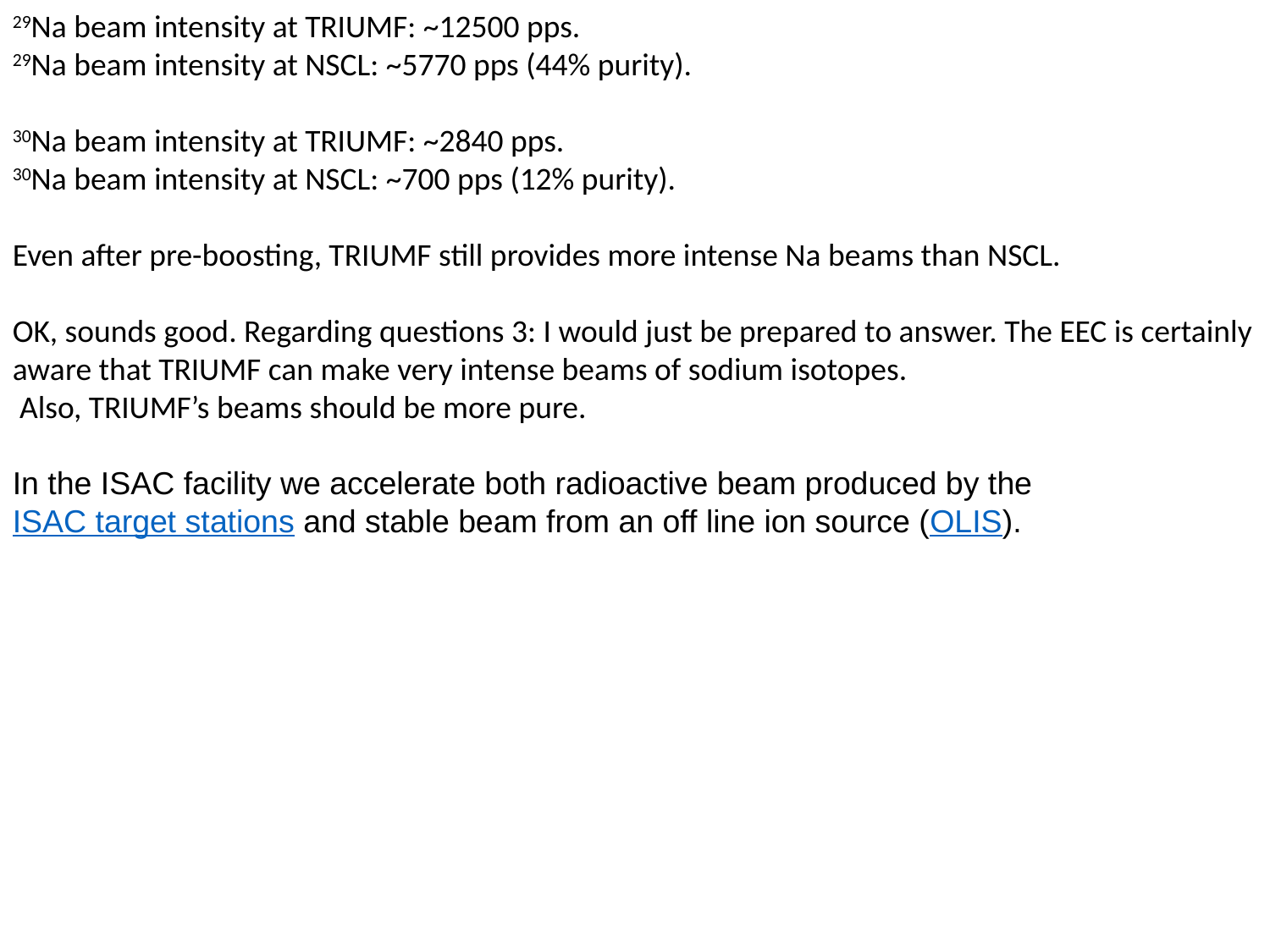

29Na beam intensity at TRIUMF: ~12500 pps.
29Na beam intensity at NSCL: ~5770 pps (44% purity).

30Na beam intensity at TRIUMF: ~2840 pps.
30Na beam intensity at NSCL: ~700 pps (12% purity).

Even after pre-boosting, TRIUMF still provides more intense Na beams than NSCL.

OK, sounds good. Regarding questions 3: I would just be prepared to answer. The EEC is certainly aware that TRIUMF can make very intense beams of sodium isotopes.
 Also, TRIUMF’s beams should be more pure.

In the ISAC facility we accelerate both radioactive beam produced by the ISAC target stations and stable beam from an off line ion source (OLIS).